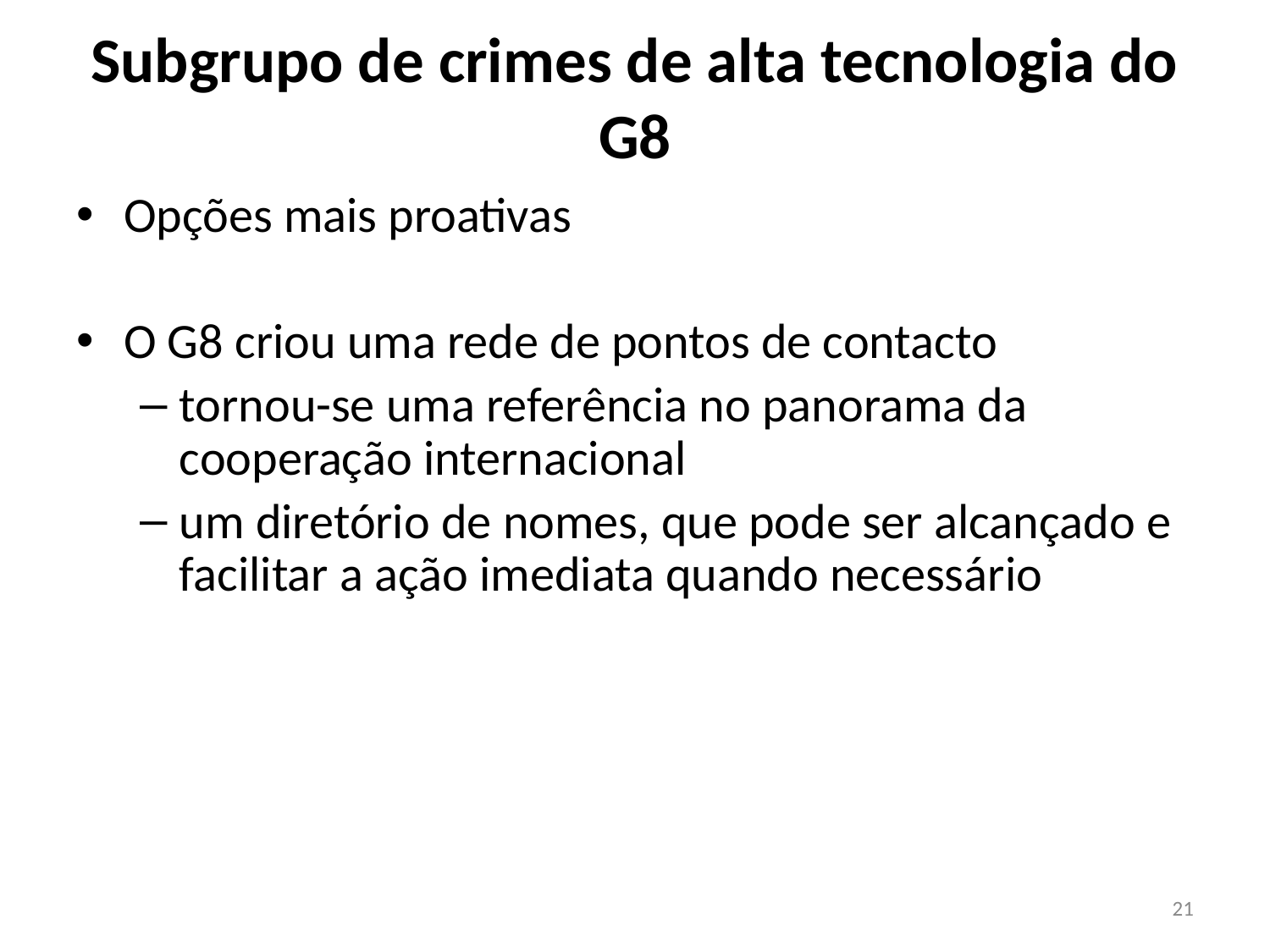

# Subgrupo de crimes de alta tecnologia do G8
Opções mais proativas

O G8 criou uma rede de pontos de contacto
tornou-se uma referência no panorama da cooperação internacional
um diretório de nomes, que pode ser alcançado e facilitar a ação imediata quando necessário

21